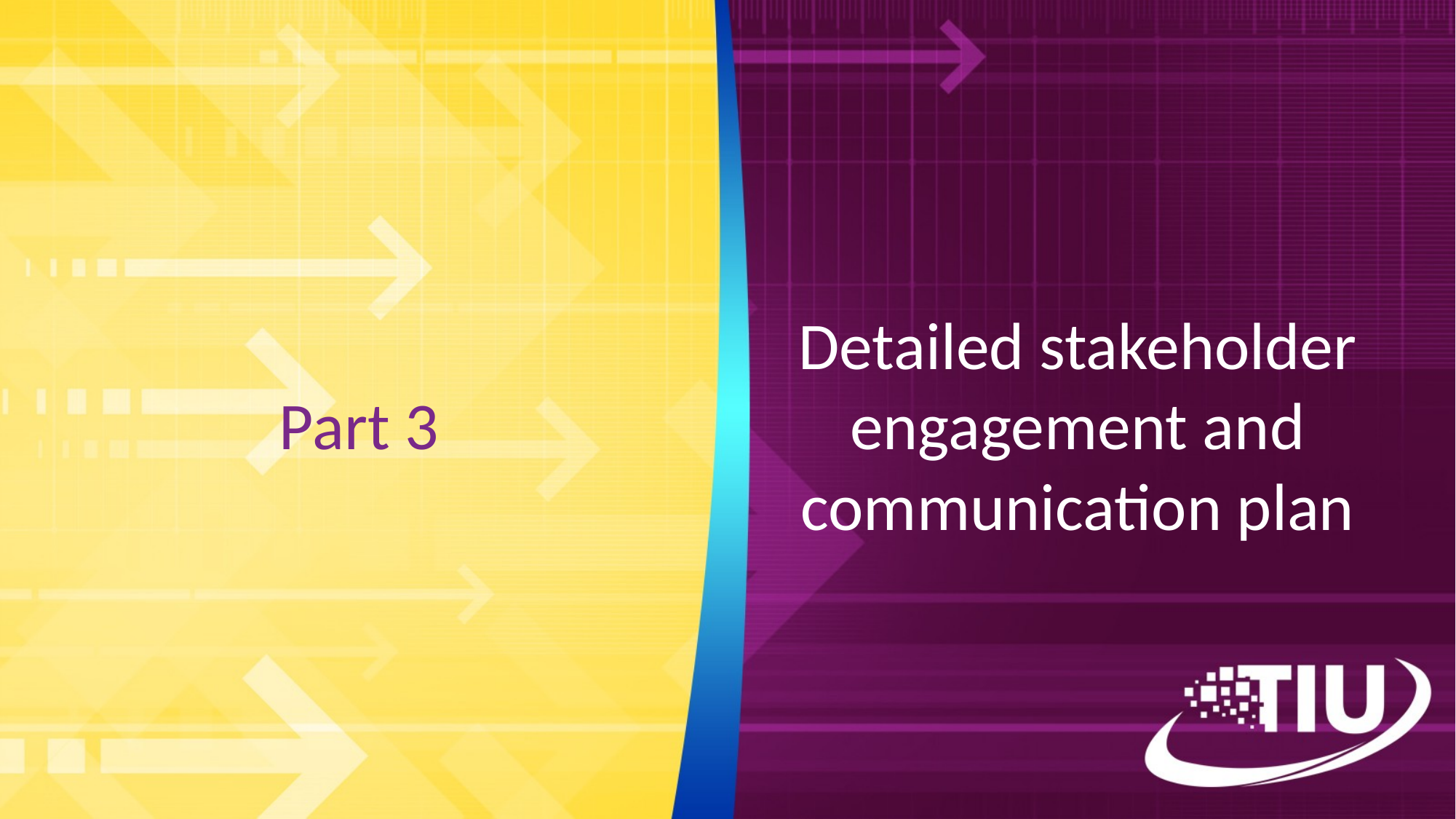

# Part 3
Detailed stakeholder engagement and communication plan